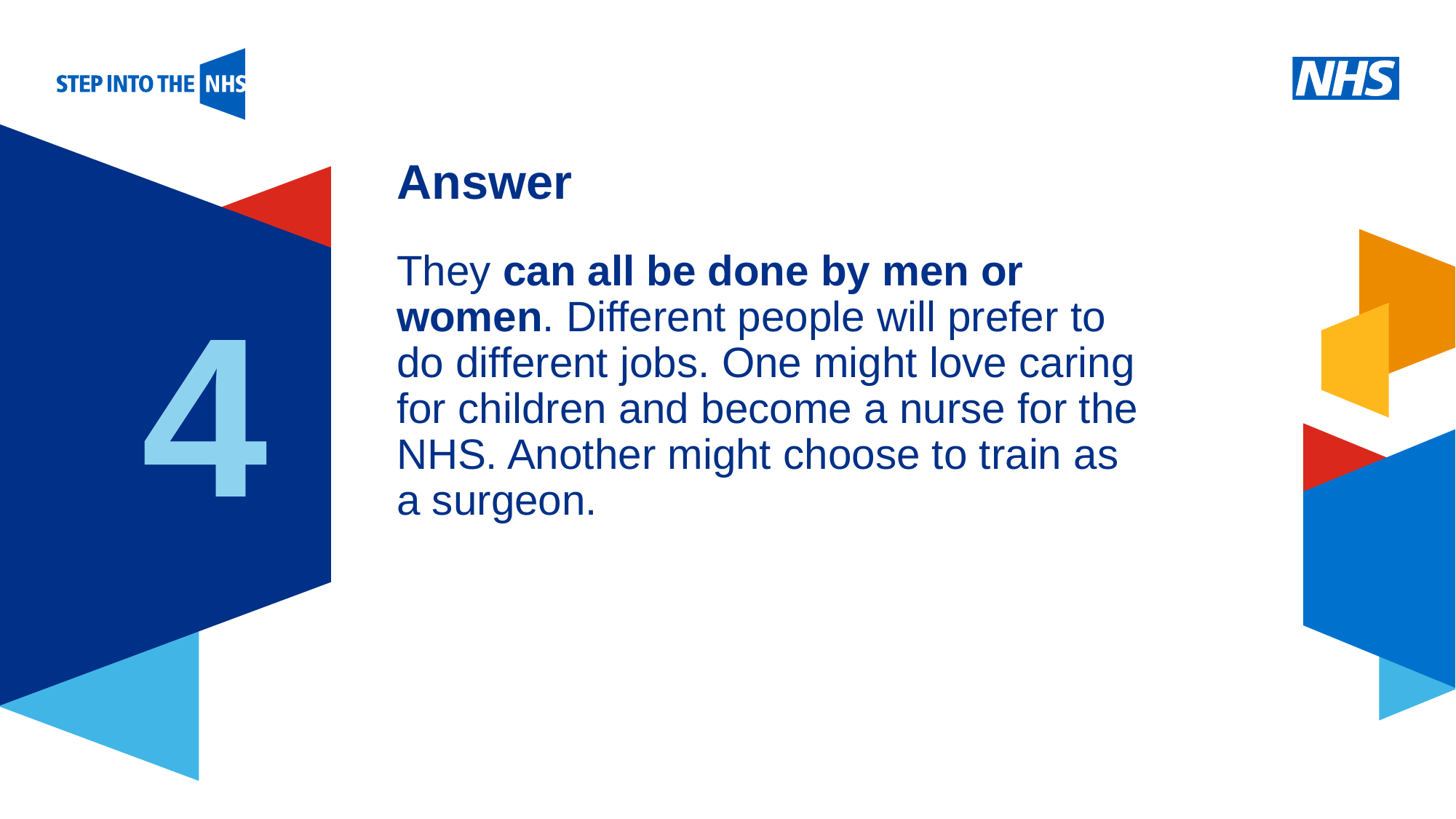

# Answer
They can all be done by men or women. Different people will prefer to do different jobs. One might love caring for children and become a nurse for the NHS. Another might choose to train as a surgeon.
4